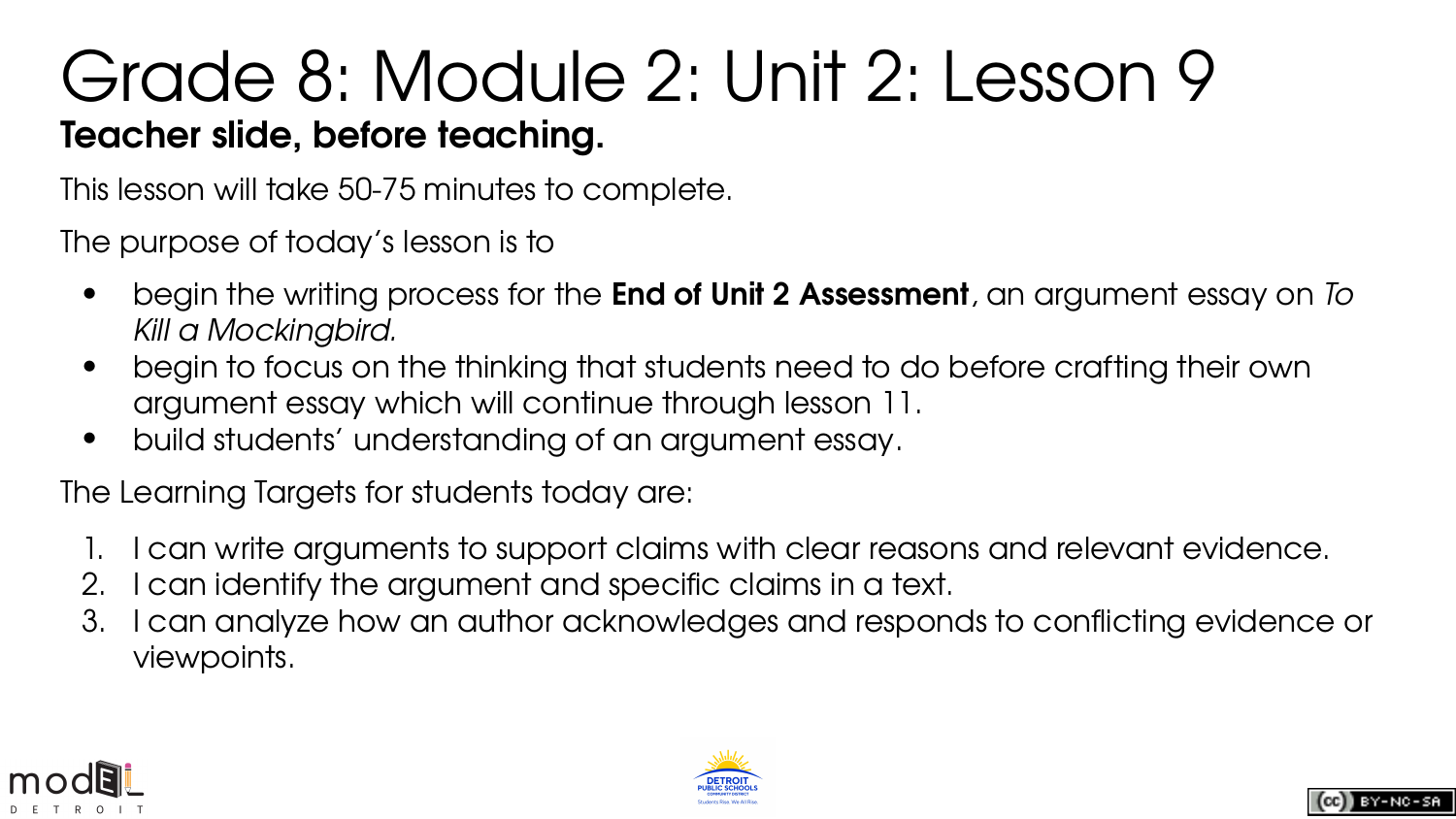

# Grade 8: Module 2: Unit 2: Lesson 9
Teacher slide, before teaching.
This lesson will take 50-75 minutes to complete.
The purpose of today’s lesson is to
begin the writing process for the End of Unit 2 Assessment, an argument essay on To Kill a Mockingbird.
begin to focus on the thinking that students need to do before crafting their own argument essay which will continue through lesson 11.
build students’ understanding of an argument essay.
The Learning Targets for students today are:
I can write arguments to support claims with clear reasons and relevant evidence.
I can identify the argument and specific claims in a text.
I can analyze how an author acknowledges and responds to conflicting evidence or viewpoints.